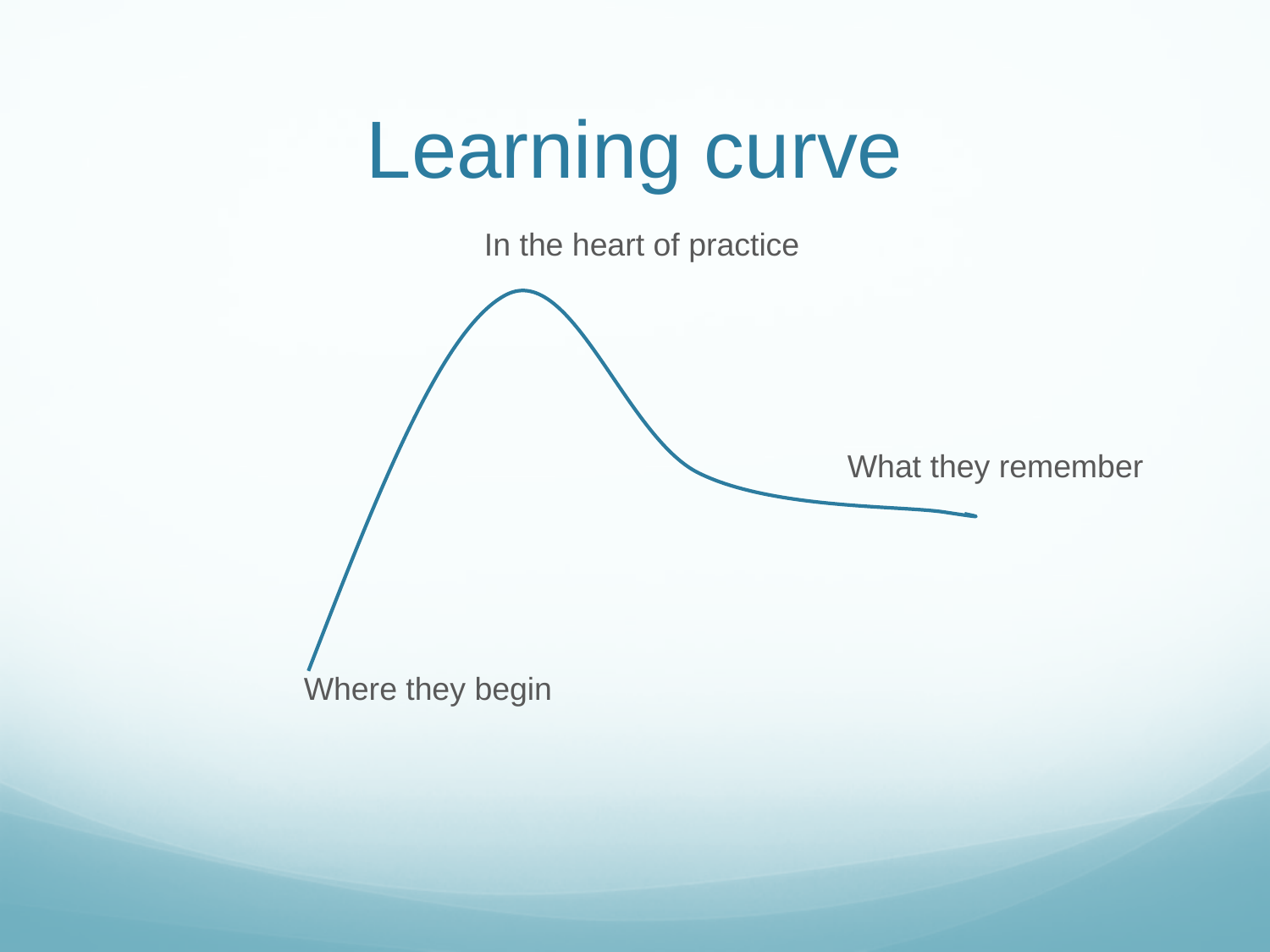

# Learning curve
	      In the heart of practice

				    What they remember

Where they begin